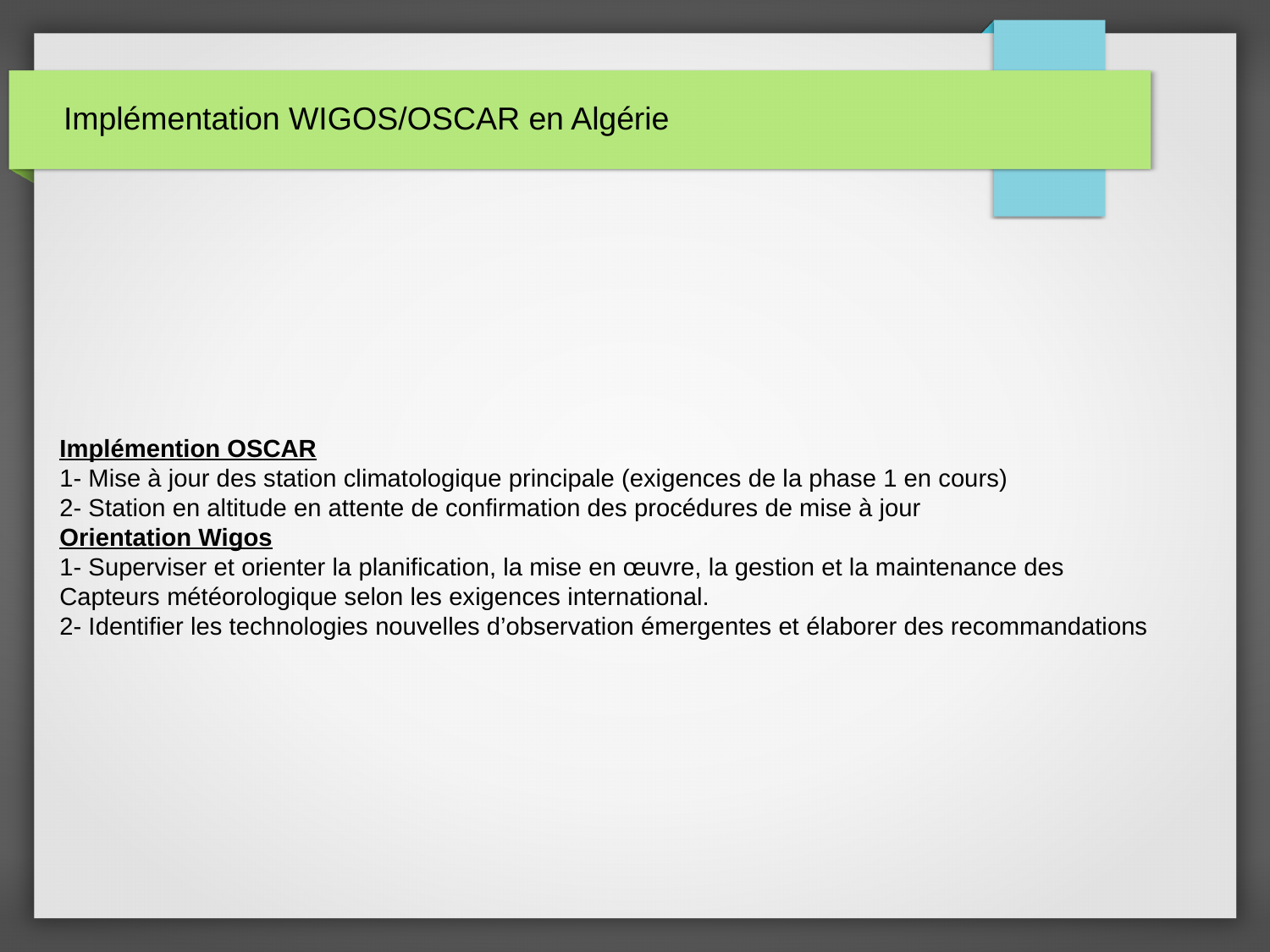

# Implémentation WIGOS/OSCAR en Algérie
Implémention OSCAR
1- Mise à jour des station climatologique principale (exigences de la phase 1 en cours)
2- Station en altitude en attente de confirmation des procédures de mise à jour
Orientation Wigos
1- Superviser et orienter la planification, la mise en œuvre, la gestion et la maintenance des
Capteurs météorologique selon les exigences international.
2- Identifier les technologies nouvelles d’observation émergentes et élaborer des recommandations